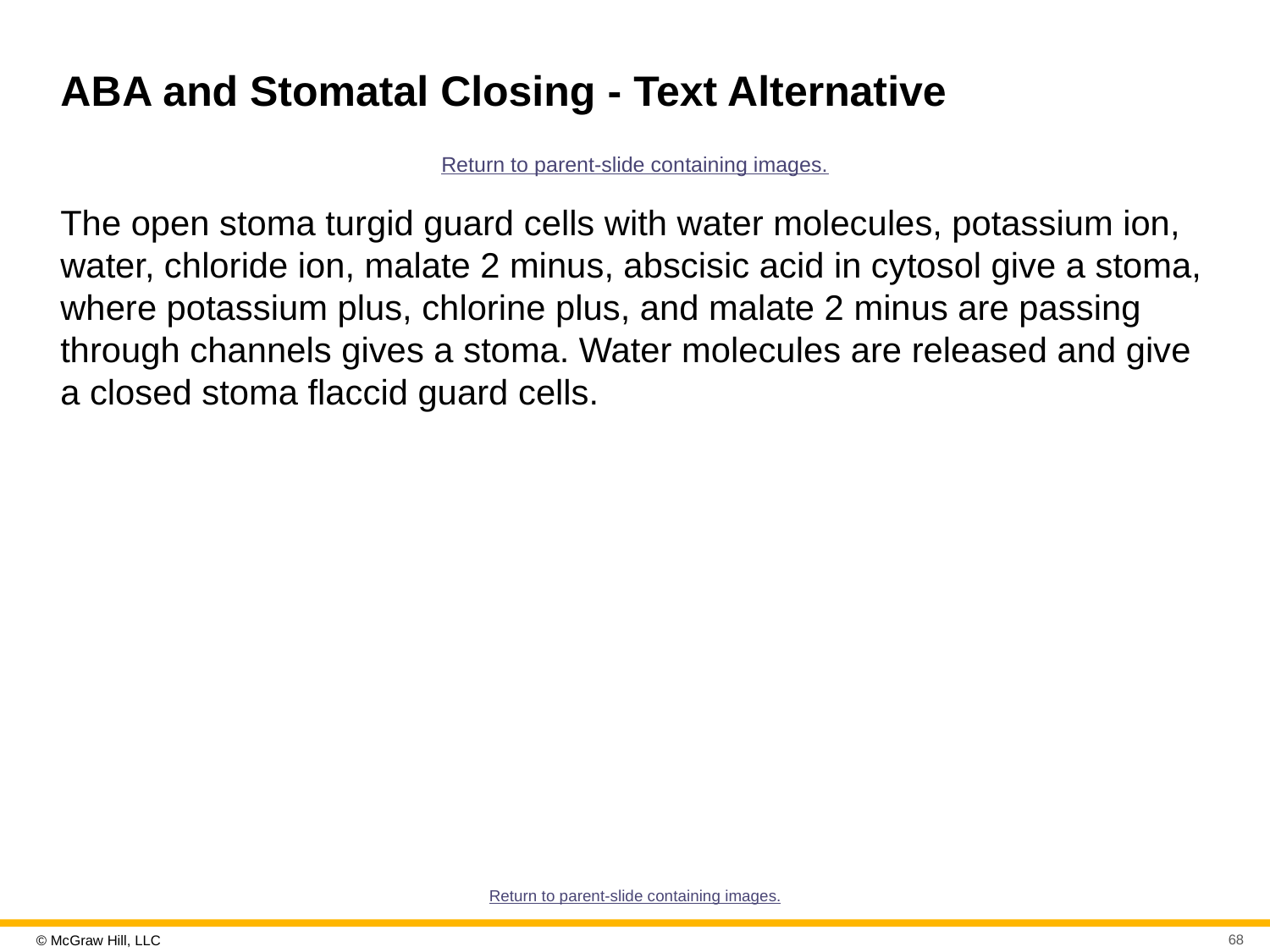

# A B A and Stomatal Closing - Text Alternative
Return to parent-slide containing images.
The open stoma turgid guard cells with water molecules, potassium ion, water, chloride ion, malate 2 minus, abscisic acid in cytosol give a stoma, where potassium plus, chlorine plus, and malate 2 minus are passing through channels gives a stoma. Water molecules are released and give a closed stoma flaccid guard cells.
Return to parent-slide containing images.
68